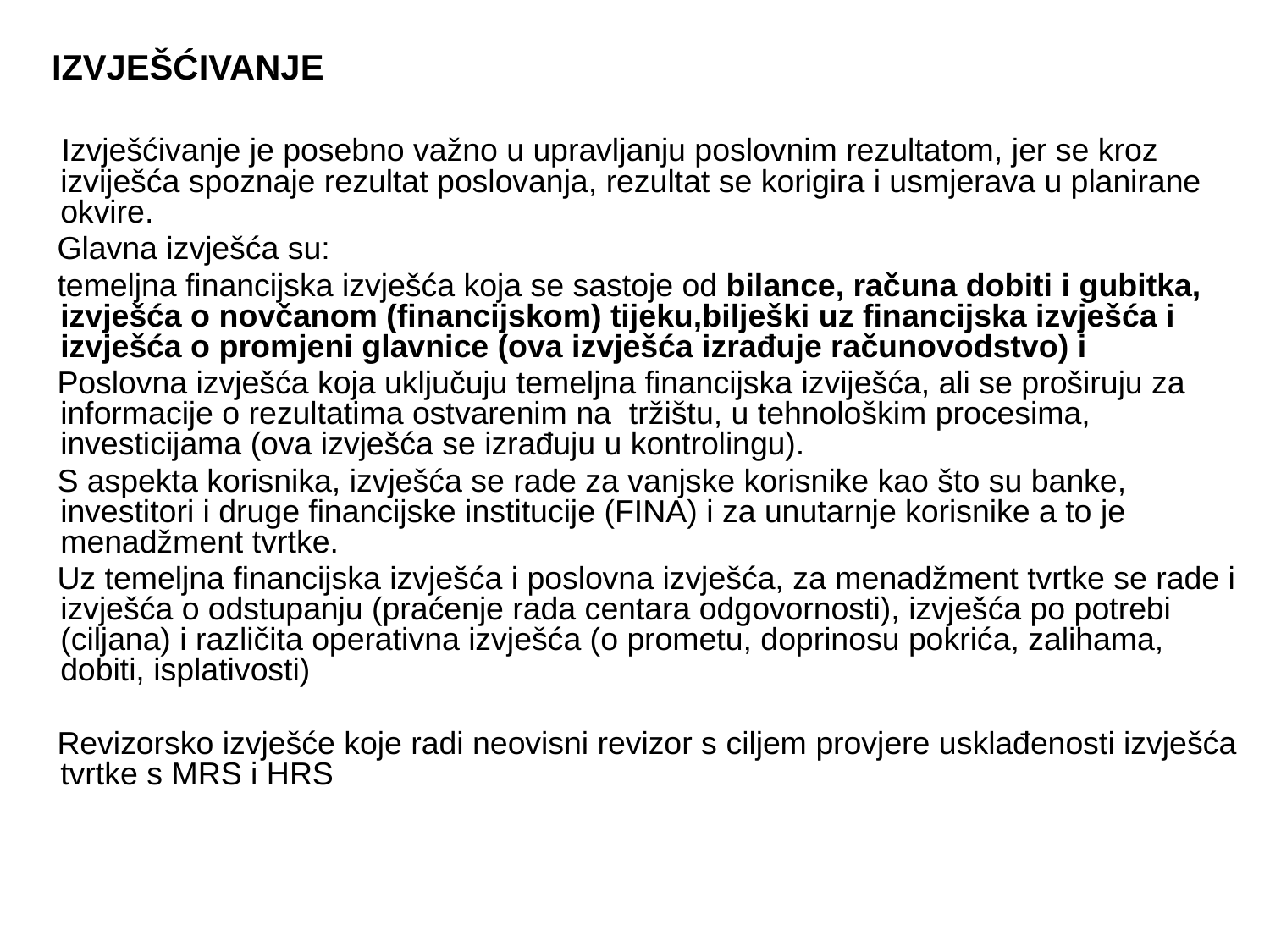

IZVJEŠĆIVANJE

     Izvješćivanje je posebno važno u upravljanju poslovnim rezultatom, jer se kroz izviješća spoznaje rezultat poslovanja, rezultat se korigira i usmjerava u planirane okvire.
     Glavna izvješća su:
     temeljna financijska izvješća koja se sastoje od bilance, računa dobiti i gubitka, izvješća o novčanom (financijskom) tijeku,bilješki uz financijska izvješća i izvješća o promjeni glavnice (ova izvješća izrađuje računovodstvo) i
     Poslovna izvješća koja uključuju temeljna financijska izviješća, ali se proširuju za informacije o rezultatima ostvarenim na  tržištu, u tehnološkim procesima, investicijama (ova izvješća se izrađuju u kontrolingu).
     S aspekta korisnika, izvješća se rade za vanjske korisnike kao što su banke, investitori i druge financijske institucije (FINA) i za unutarnje korisnike a to je menadžment tvrtke.
     Uz temeljna financijska izvješća i poslovna izvješća, za menadžment tvrtke se rade i izvješća o odstupanju (praćenje rada centara odgovornosti), izvješća po potrebi (ciljana) i različita operativna izvješća (o prometu, doprinosu pokrića, zalihama, dobiti, isplativosti)

     Revizorsko izvješće koje radi neovisni revizor s ciljem provjere usklađenosti izvješća tvrtke s MRS i HRS